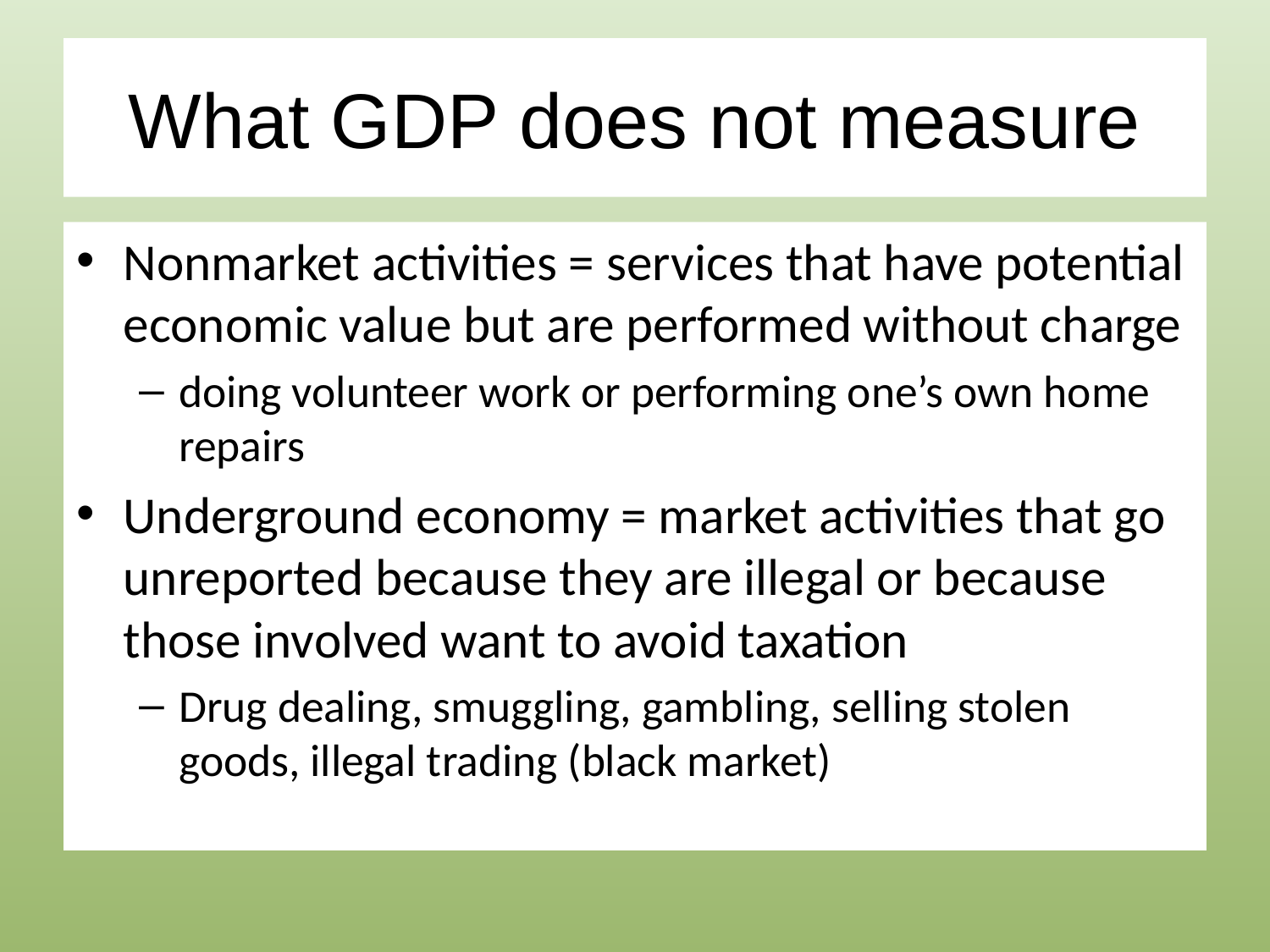

# What GDP does not measure
Nonmarket activities = services that have potential economic value but are performed without charge
doing volunteer work or performing one’s own home repairs
Underground economy = market activities that go unreported because they are illegal or because those involved want to avoid taxation
Drug dealing, smuggling, gambling, selling stolen goods, illegal trading (black market)